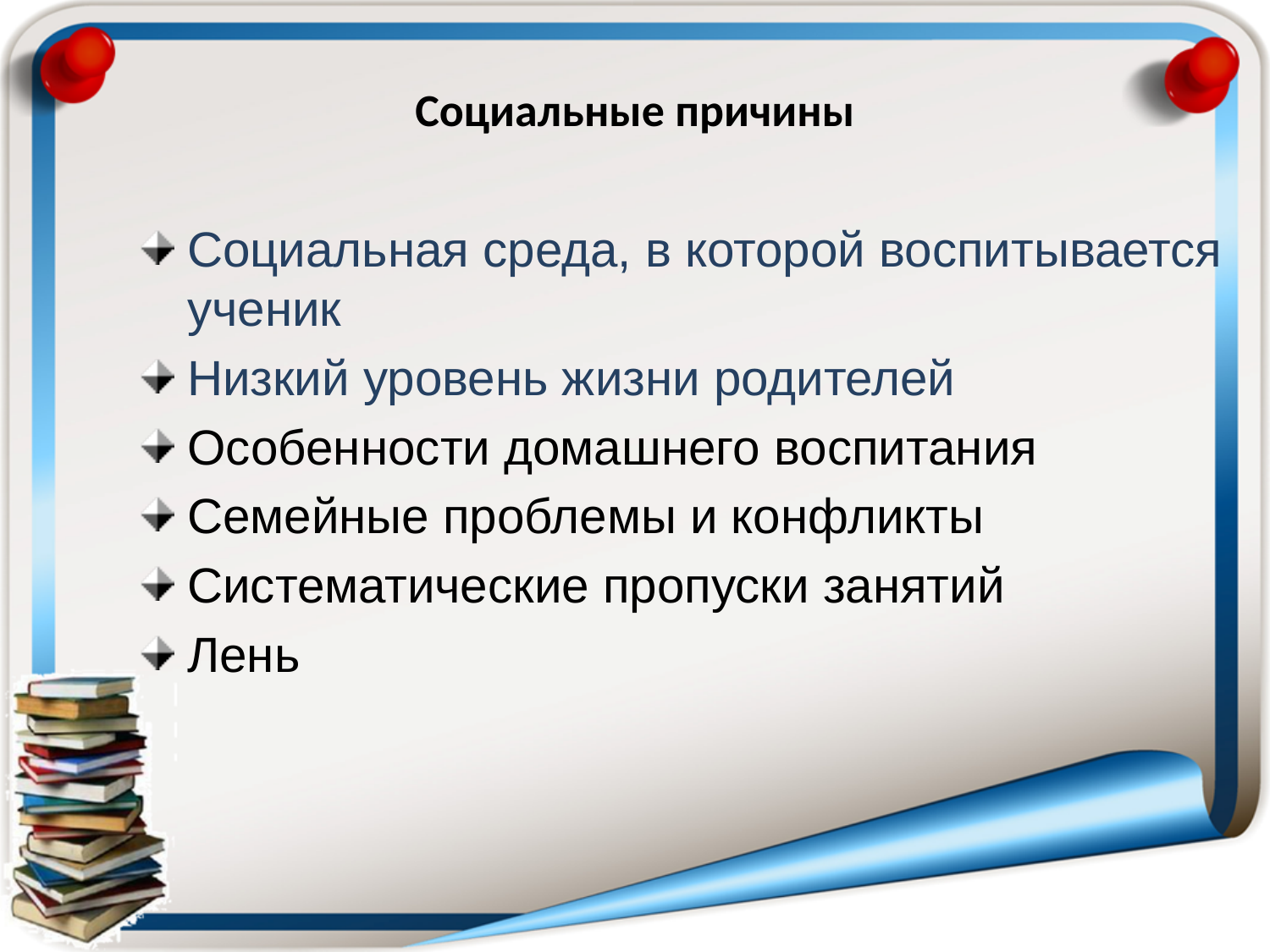

Социальные причины
Социальная среда, в которой воспитывается ученик
Низкий уровень жизни родителей
Особенности домашнего воспитания
Семейные проблемы и конфликты
Систематические пропуски занятий
Лень